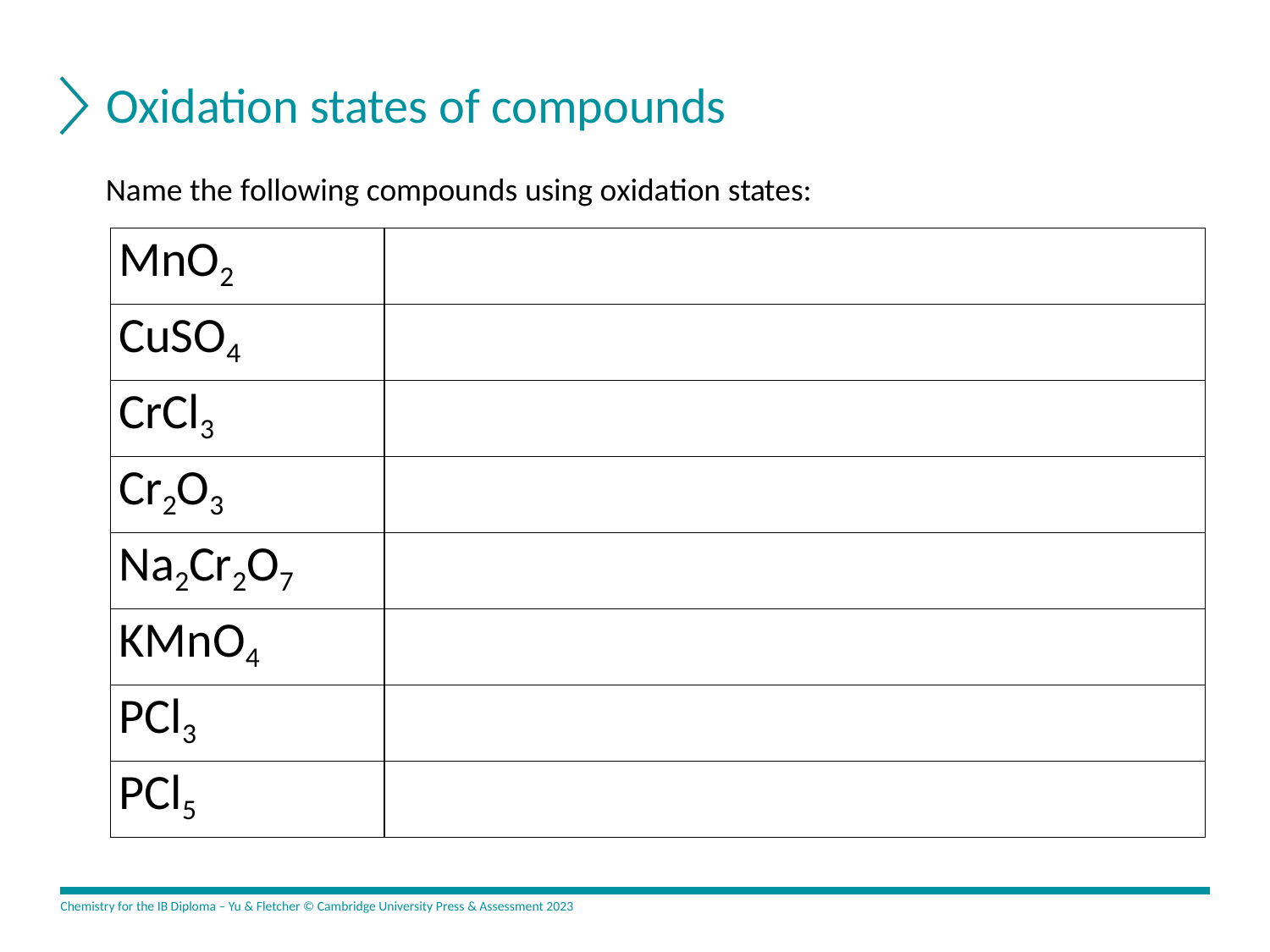

# Oxidation states of compounds
Name the following compounds using oxidation states:
| MnO2 |  |
| --- | --- |
| CuSO4 |  |
| CrCl3 |  |
| Cr2O3 |  |
| Na2Cr2O7 |  |
| KMnO4 |  |
| PCl3 |  |
| PCl5 |  |